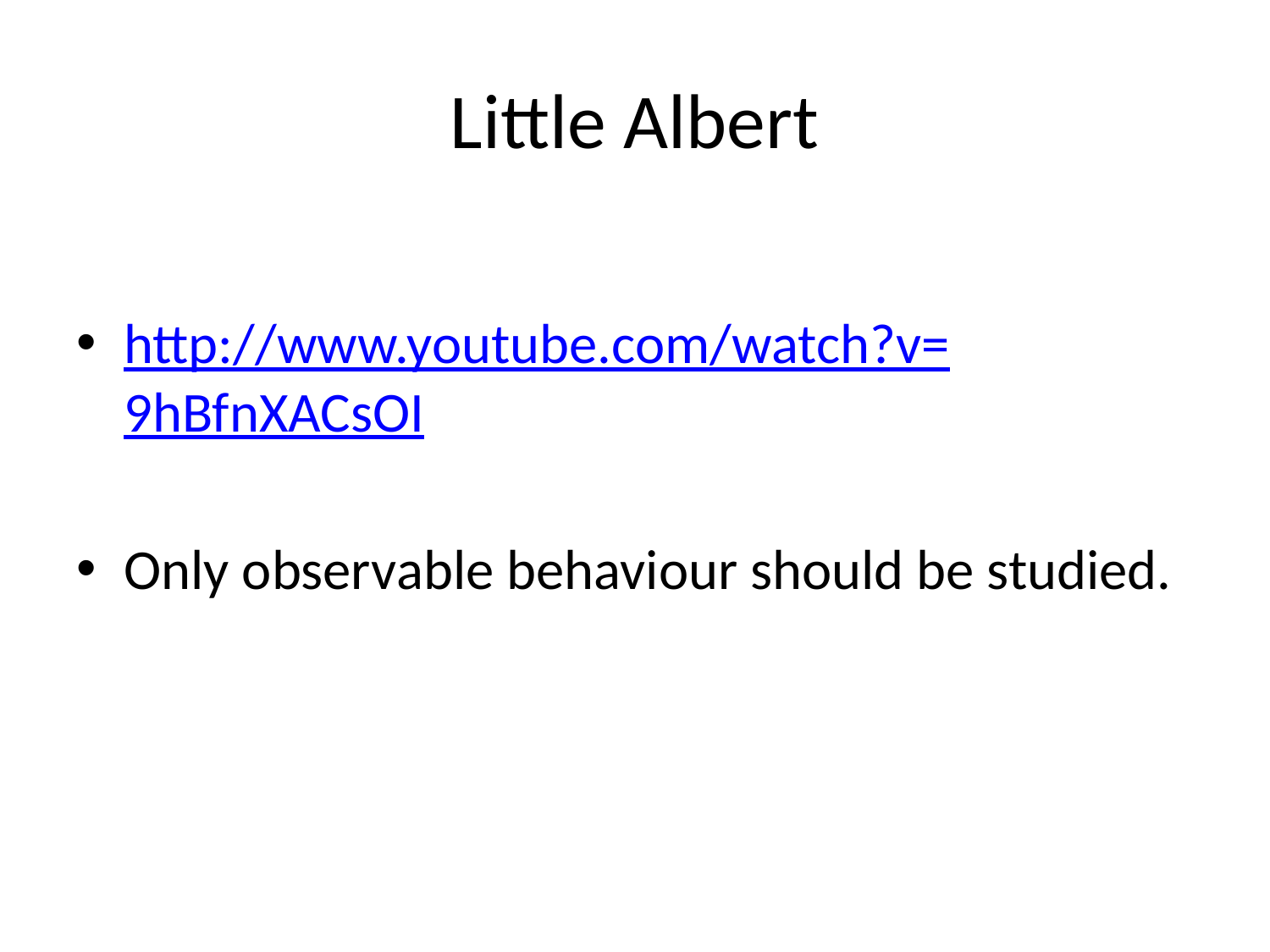

# Little Albert

http://www.youtube.com/watch?v=9hBfnXACsOI

Only observable behaviour should be studied.